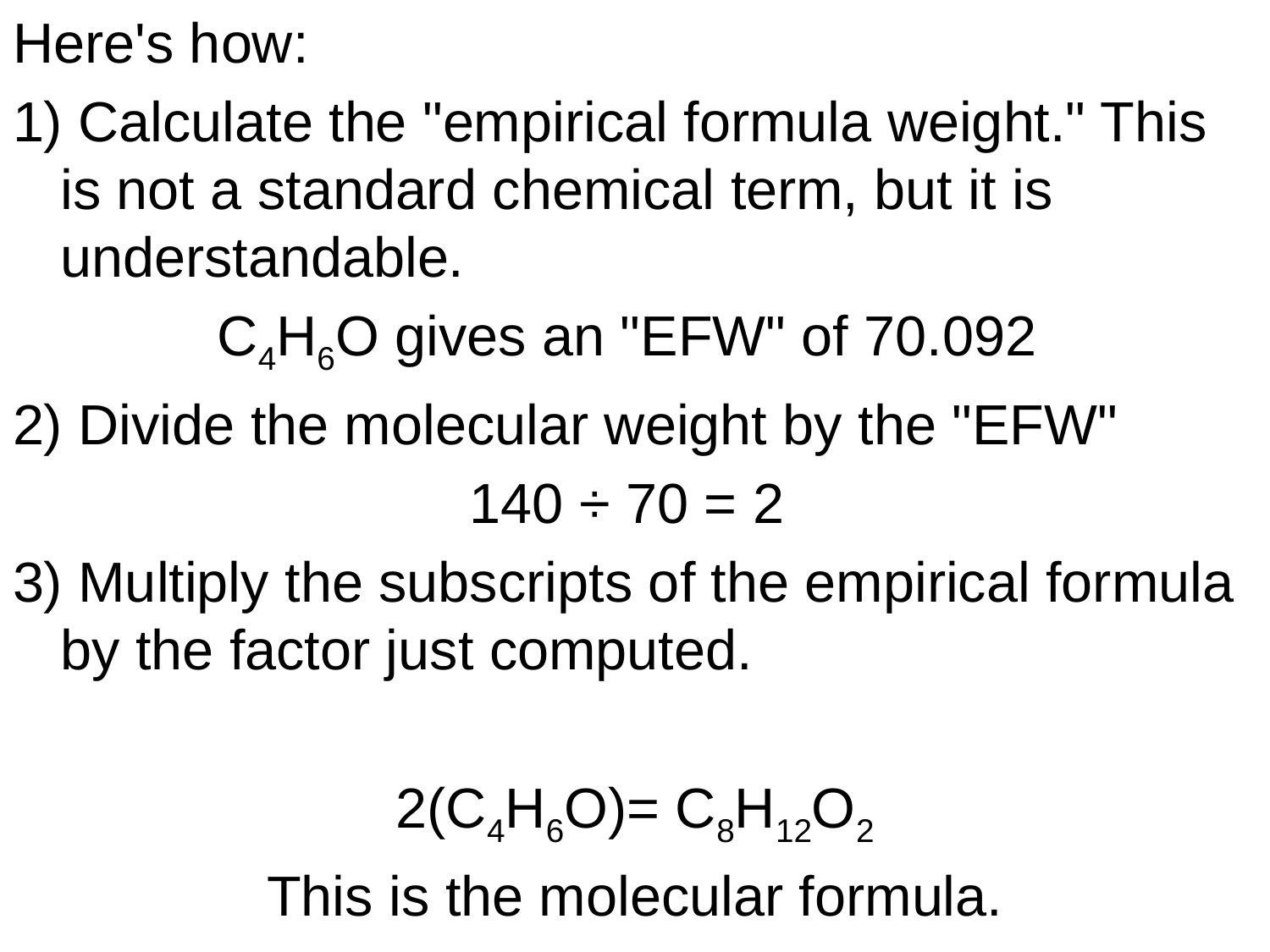

Here's how:
1) Calculate the "empirical formula weight." This is not a standard chemical term, but it is understandable.
C4H6O gives an "EFW" of 70.092
2) Divide the molecular weight by the "EFW"
140 ÷ 70 = 2
3) Multiply the subscripts of the empirical formula by the factor just computed.

2(C4H6O)= C8H12O2
This is the molecular formula.